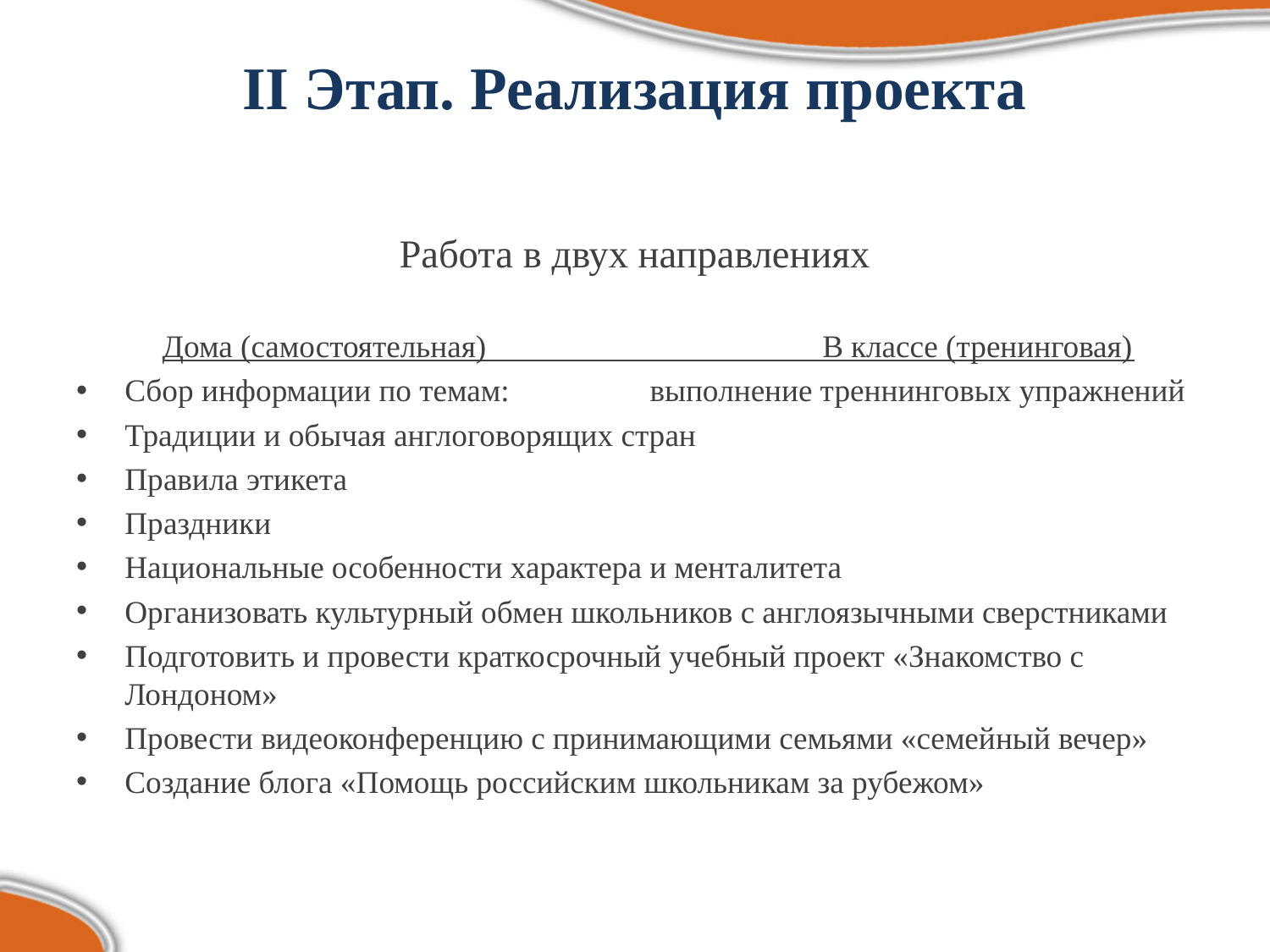

# II Этап. Реализация проекта
Работа в двух направлениях

           Дома (самостоятельная)                                           В классе (тренинговая)
Сбор информации по темам:                  выполнение треннинговых упражнений
Традиции и обычая англоговорящих стран
Правила этикета
Праздники
Национальные особенности характера и менталитета
Организовать культурный обмен школьников с англоязычными сверстниками
Подготовить и провести краткосрочный учебный проект «Знакомство с Лондоном»
Провести видеоконференцию с принимающими семьями «семейный вечер»
Создание блога «Помощь российским школьникам за рубежом»